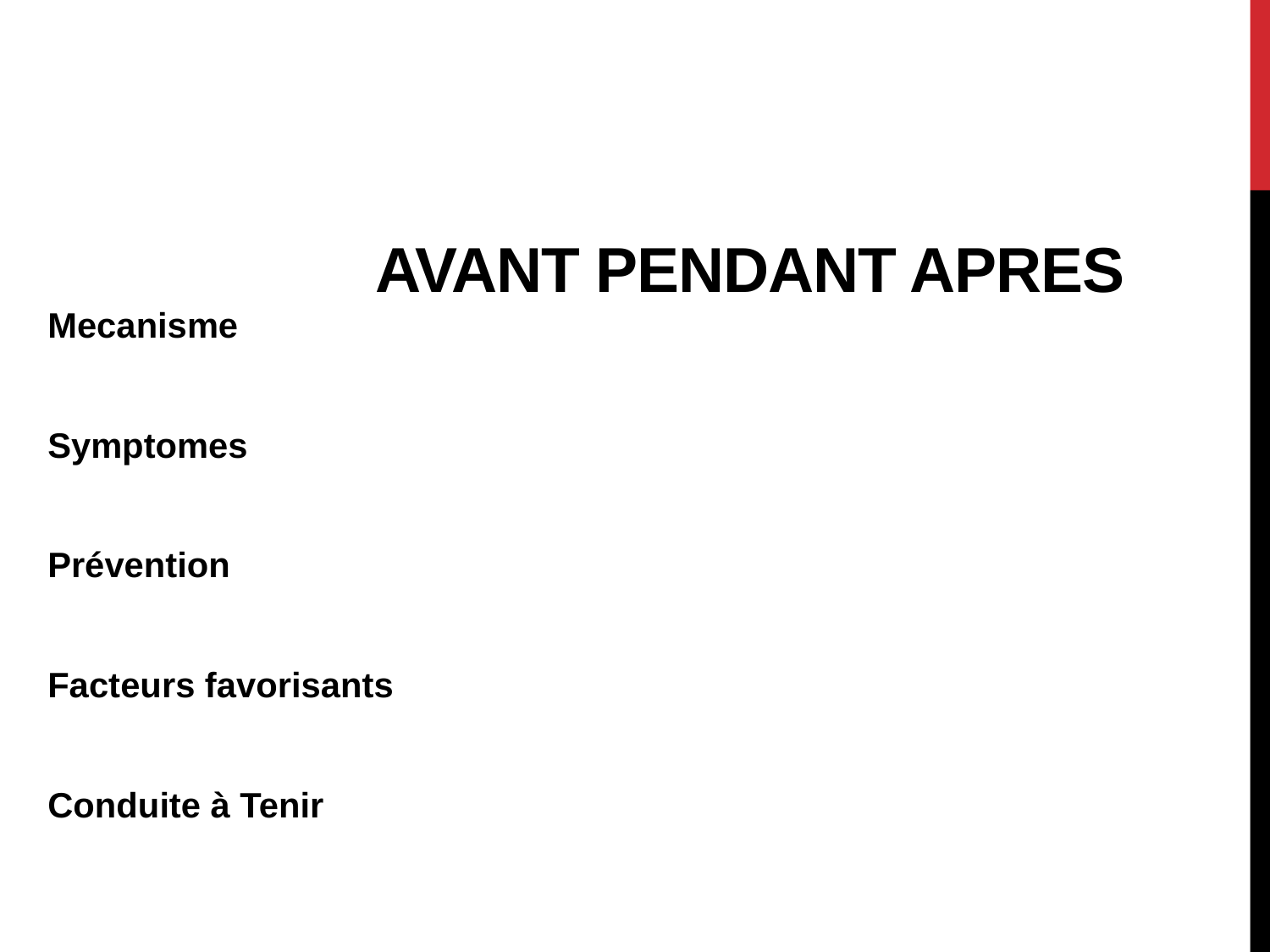

Mecanisme

Symptomes

Prévention

Facteurs favorisants

Conduite à Tenir
# Avant Pendant Apres